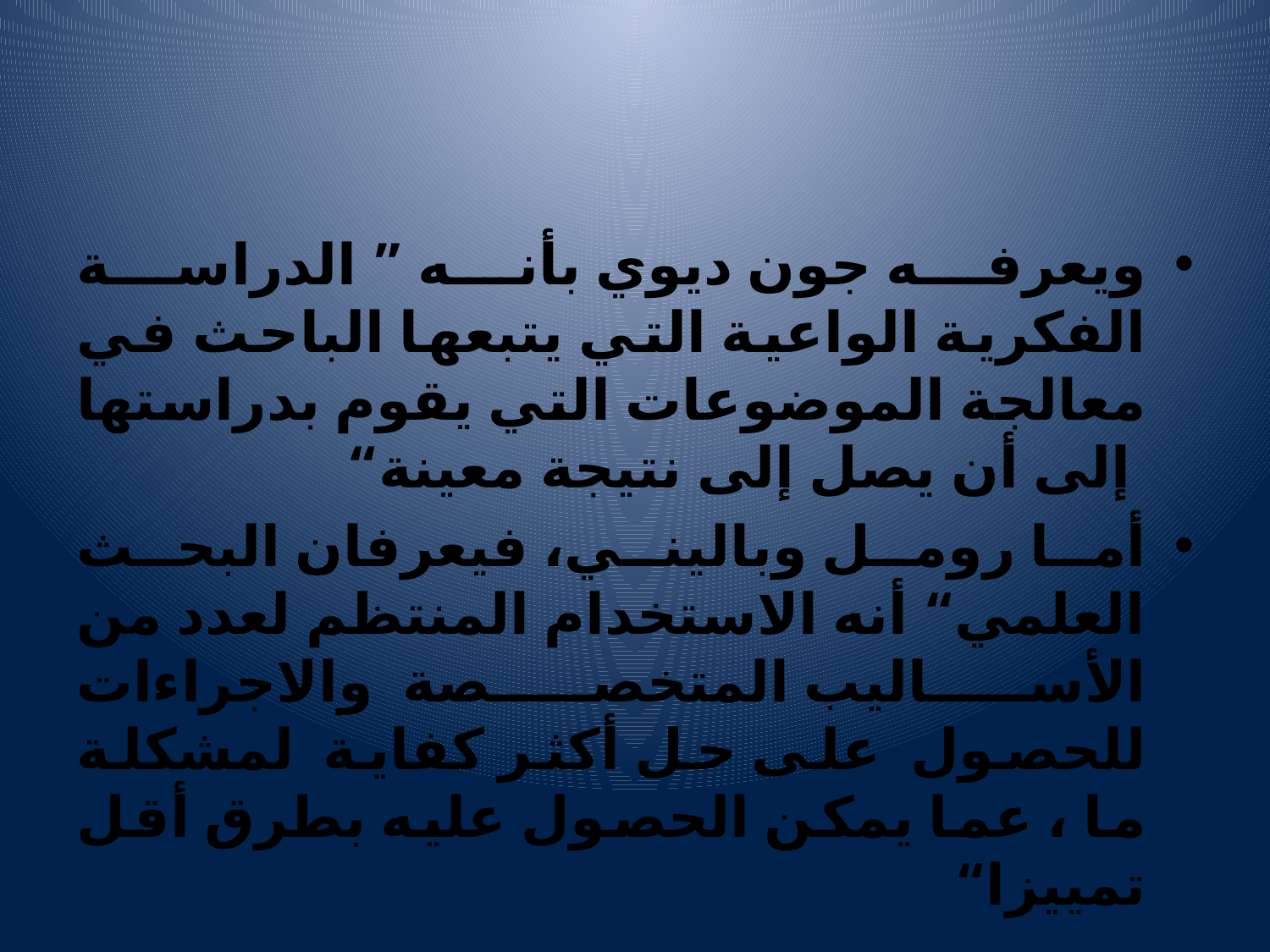

#
ويعرفه جون ديوي بأنه ” الدراسة الفكرية الواعية التي يتبعها الباحث في معالجة الموضوعات التي يقوم بدراستها  إلى أن يصل إلى نتيجة معينة“
أما رومل وباليني، فيعرفان البحث العلمي“ أنه الاستخدام المنتظم لعدد من الأساليب المتخصصة  والاجراءات للحصول  على حل أكثر كفاية  لمشكلة ما ، عما يمكن الحصول عليه بطرق أقل تمييزا“